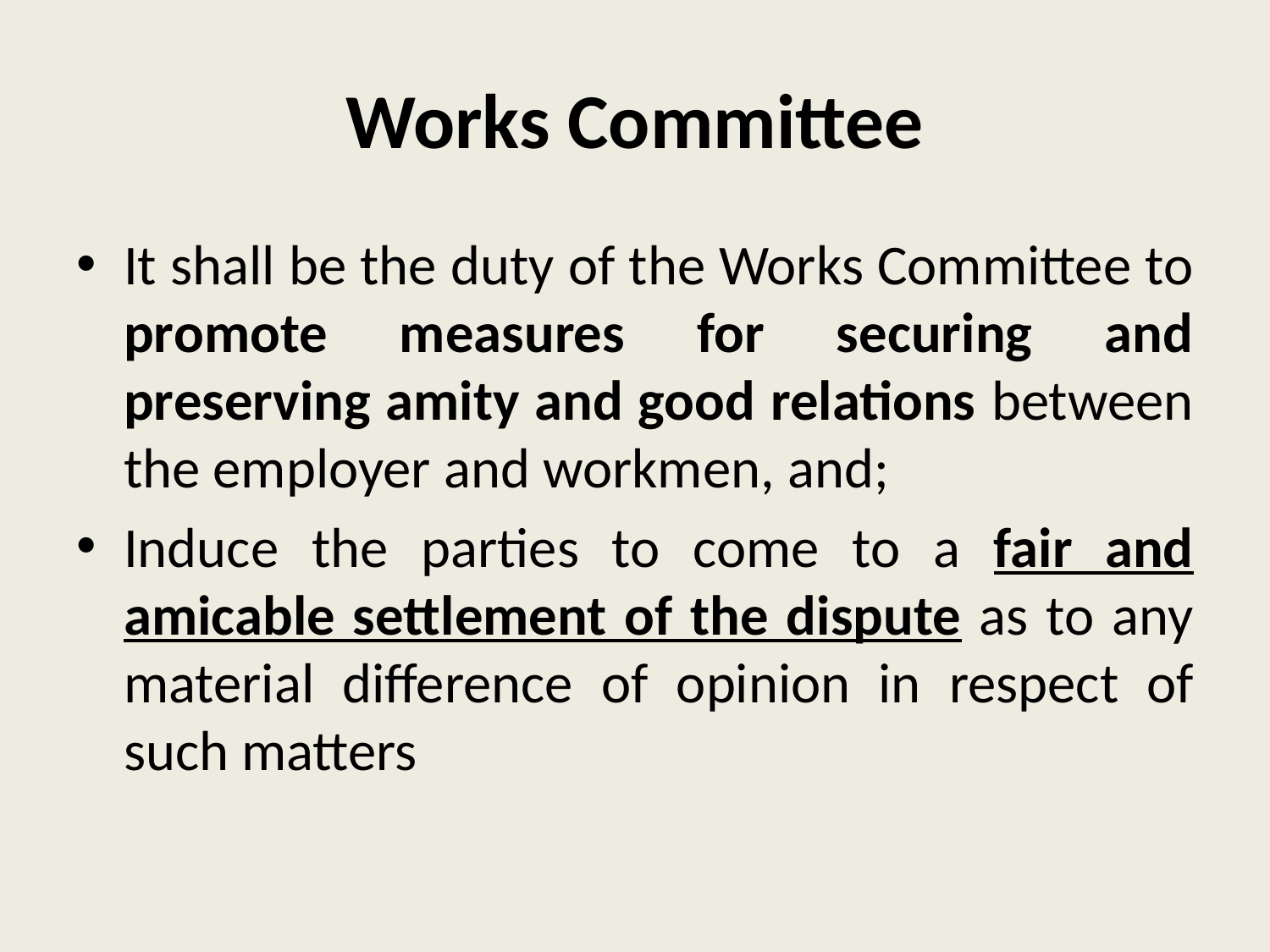

# Works Committee
It shall be the duty of the Works Committee to promote measures for securing and preserving amity and good relations between the employer and workmen, and;
Induce the parties to come to a fair and amicable settlement of the dispute as to any material difference of opinion in respect of such matters